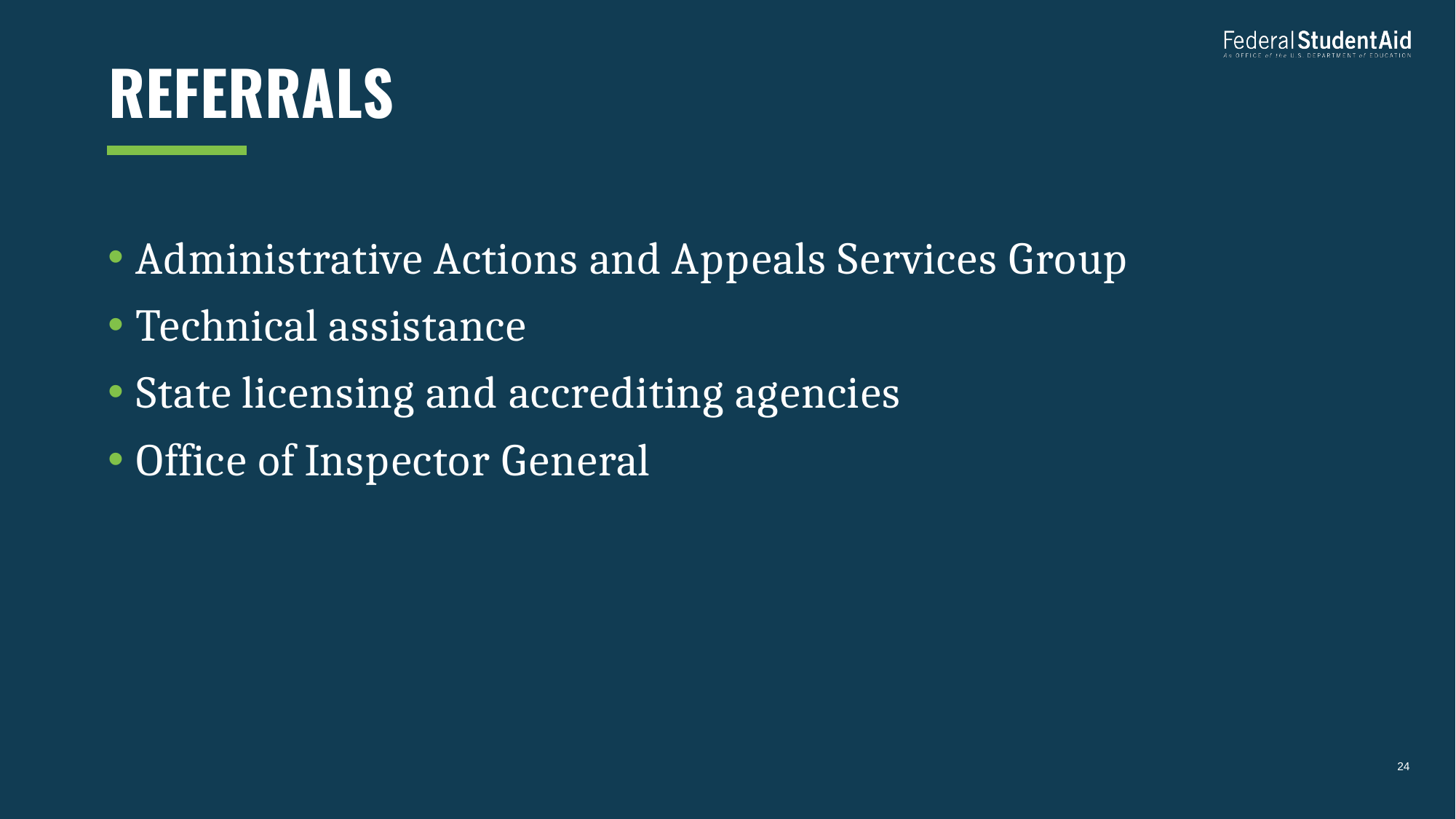

# referrals
Administrative Actions and Appeals Services Group
Technical assistance
State licensing and accrediting agencies
Office of Inspector General

24